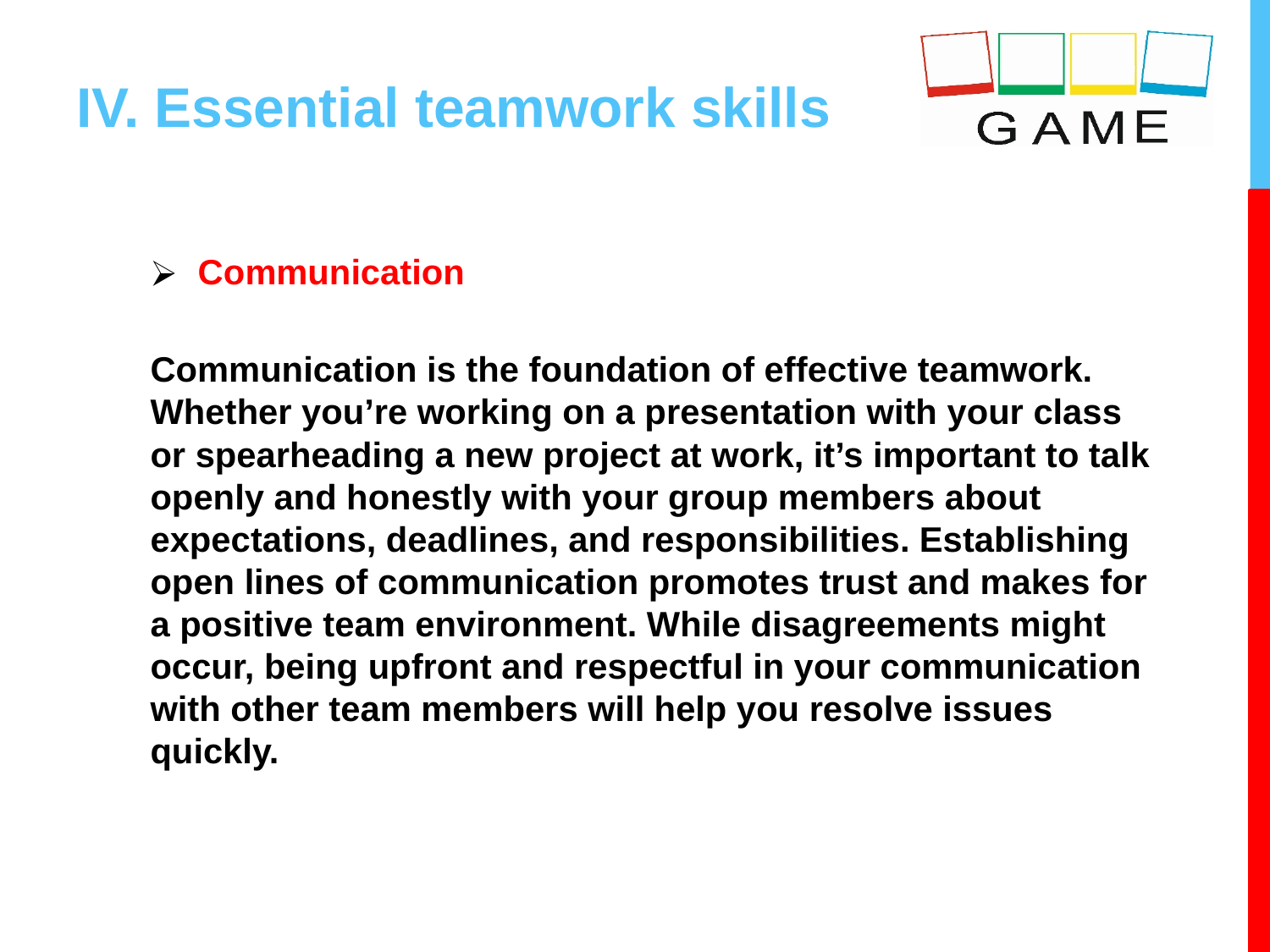

# IV. Essential teamwork skills
Communication

Communication is the foundation of effective teamwork. Whether you’re working on a presentation with your class or spearheading a new project at work, it’s important to talk openly and honestly with your group members about expectations, deadlines, and responsibilities. Establishing open lines of communication promotes trust and makes for a positive team environment. While disagreements might occur, being upfront and respectful in your communication with other team members will help you resolve issues quickly.